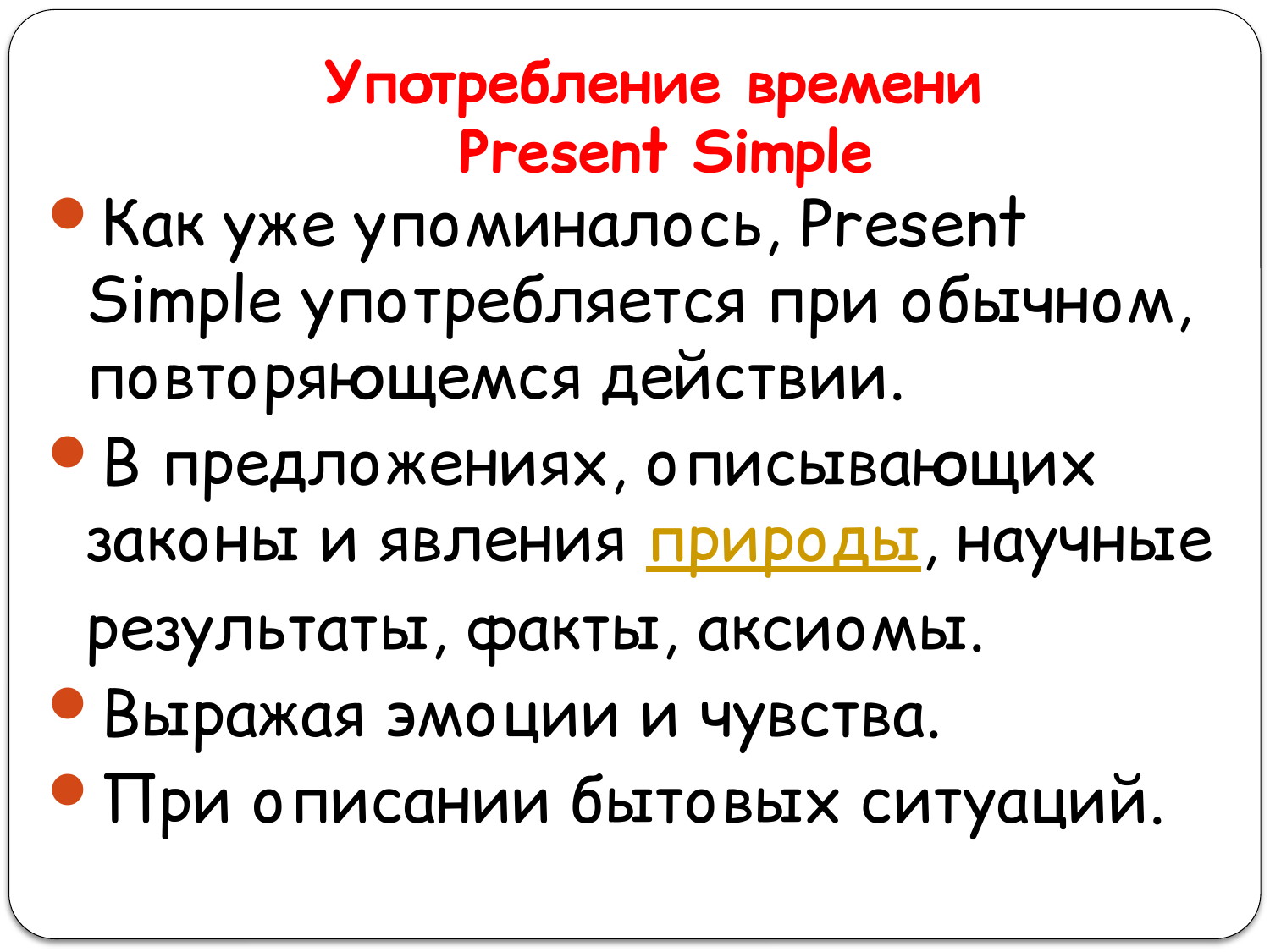

# Употребление времени Present Simple
Как уже упоминалось, Present Simple употребляется при обычном, повторяющемся действии.
В предложениях, описывающих законы и явления природы, научные результаты, факты, аксиомы.
Выражая эмоции и чувства.
При описании бытовых ситуаций.